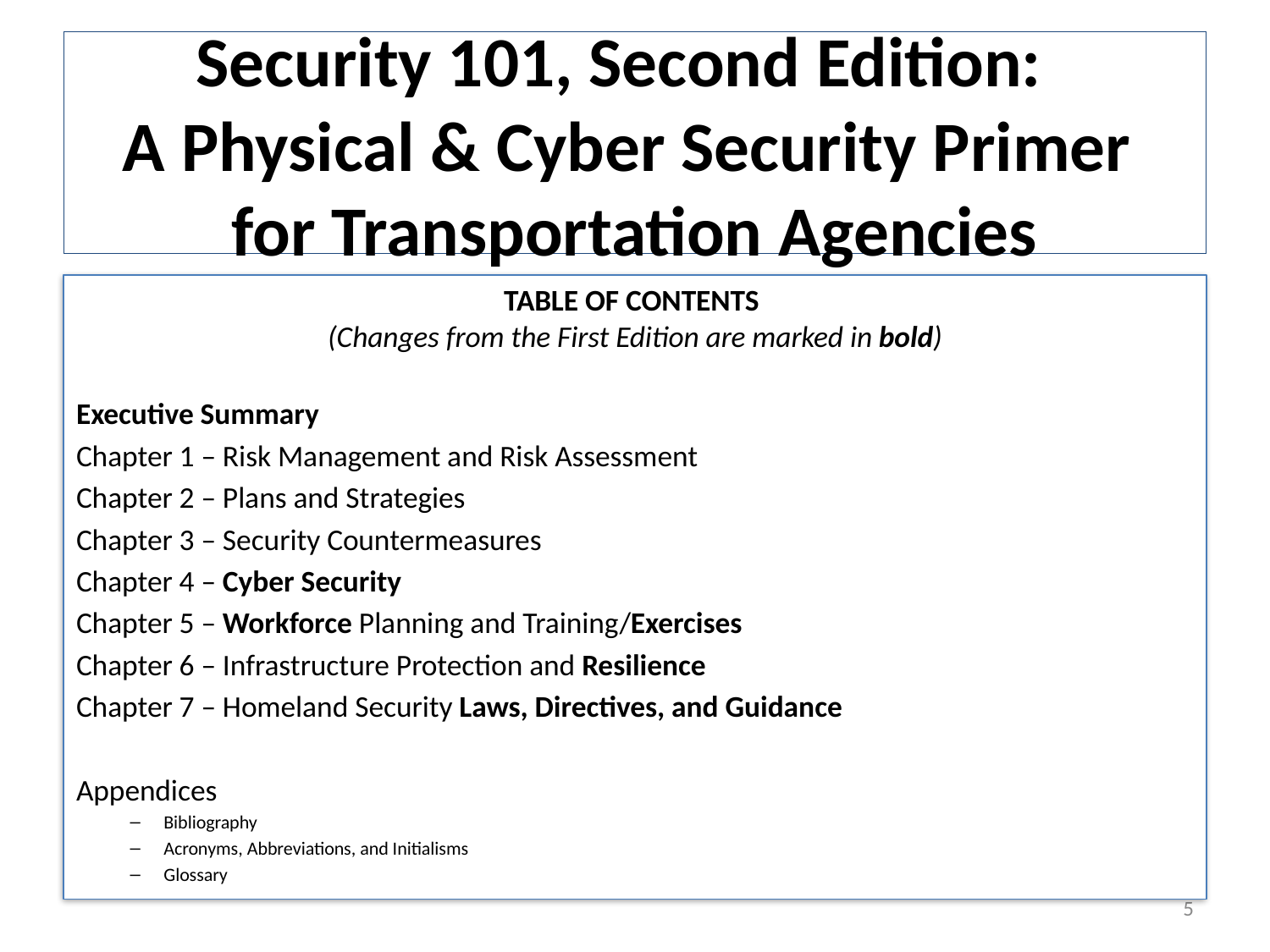

# Security 101, Second Edition: A Physical & Cyber Security Primer for Transportation Agencies
TABLE OF CONTENTS
(Changes from the First Edition are marked in bold)
Executive Summary
Chapter 1 – Risk Management and Risk Assessment
Chapter 2 – Plans and Strategies
Chapter 3 – Security Countermeasures
Chapter 4 – Cyber Security
Chapter 5 – Workforce Planning and Training/Exercises
Chapter 6 – Infrastructure Protection and Resilience
Chapter 7 – Homeland Security Laws, Directives, and Guidance

Appendices
Bibliography
Acronyms, Abbreviations, and Initialisms
Glossary

5